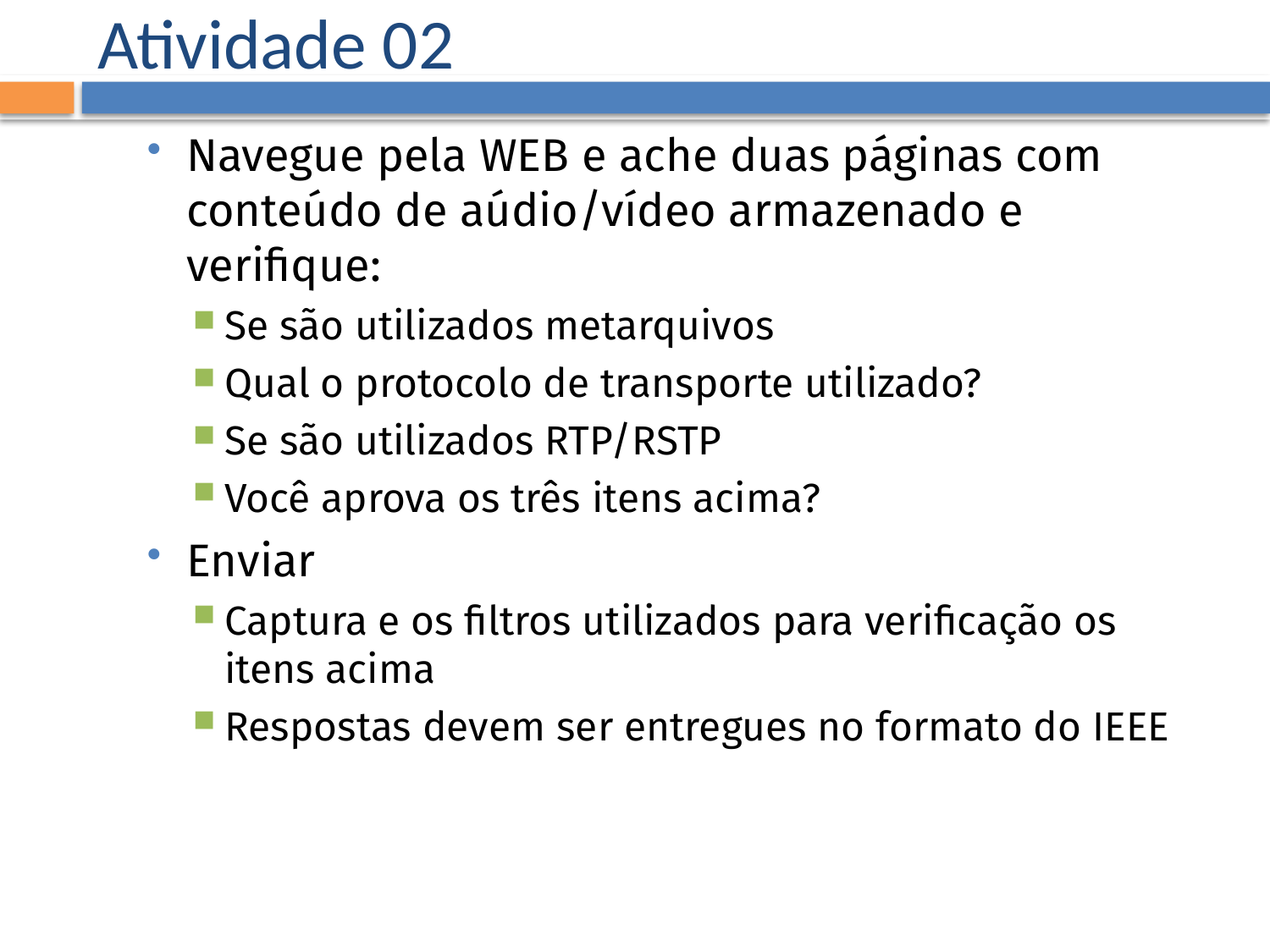

# Atividade 02
Navegue pela WEB e ache duas páginas com conteúdo de aúdio/vídeo armazenado e verifique:
Se são utilizados metarquivos
Qual o protocolo de transporte utilizado?
Se são utilizados RTP/RSTP
Você aprova os três itens acima?
Enviar
Captura e os filtros utilizados para verificação os itens acima
Respostas devem ser entregues no formato do IEEE